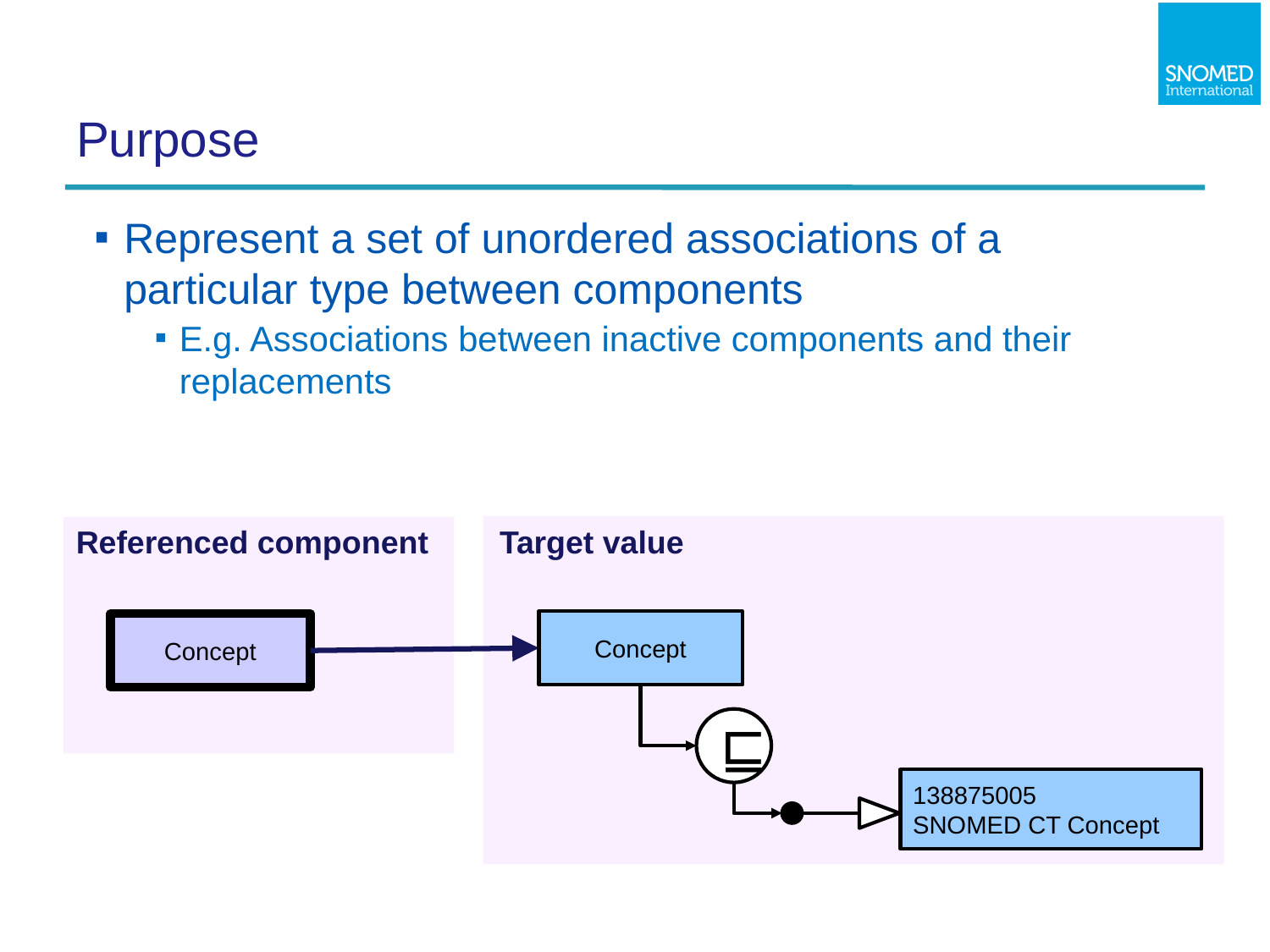

# Purpose
Represent a set of unordered associations of a
particular type between components
E.g. Associations between inactive components and their replacements
Referenced component

Target value

Concept
Concept
⊑
138875005
SNOMED CT Concept